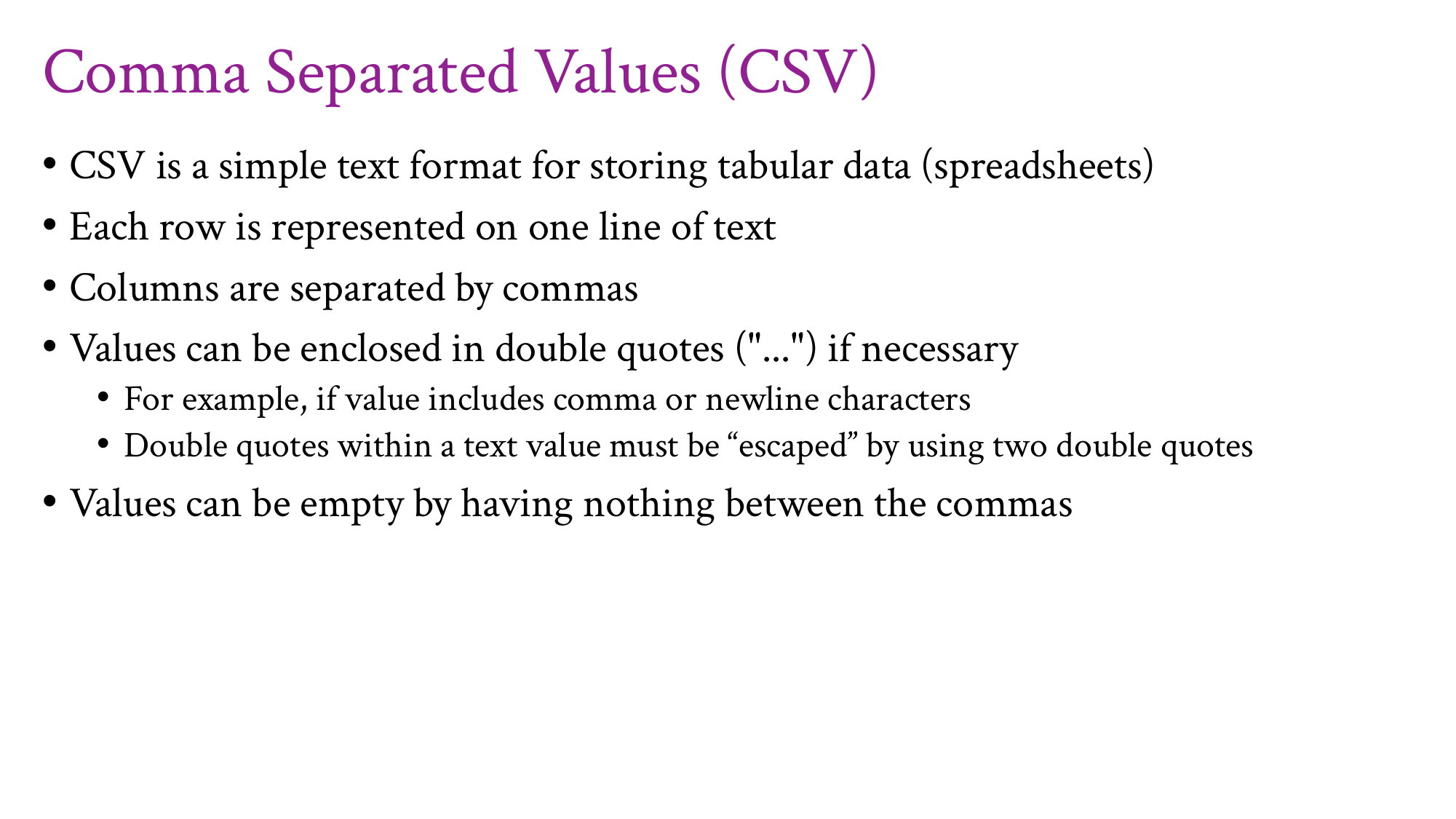

# Comma Separated Values (CSV)
CSV is a simple text format for storing tabular data (spreadsheets)
Each row is represented on one line of text
Columns are separated by commas
Values can be enclosed in double quotes ("...") if necessary
For example, if value includes comma or newline characters
Double quotes within a text value must be “escaped” by using two double quotes
Values can be empty by having nothing between the commas